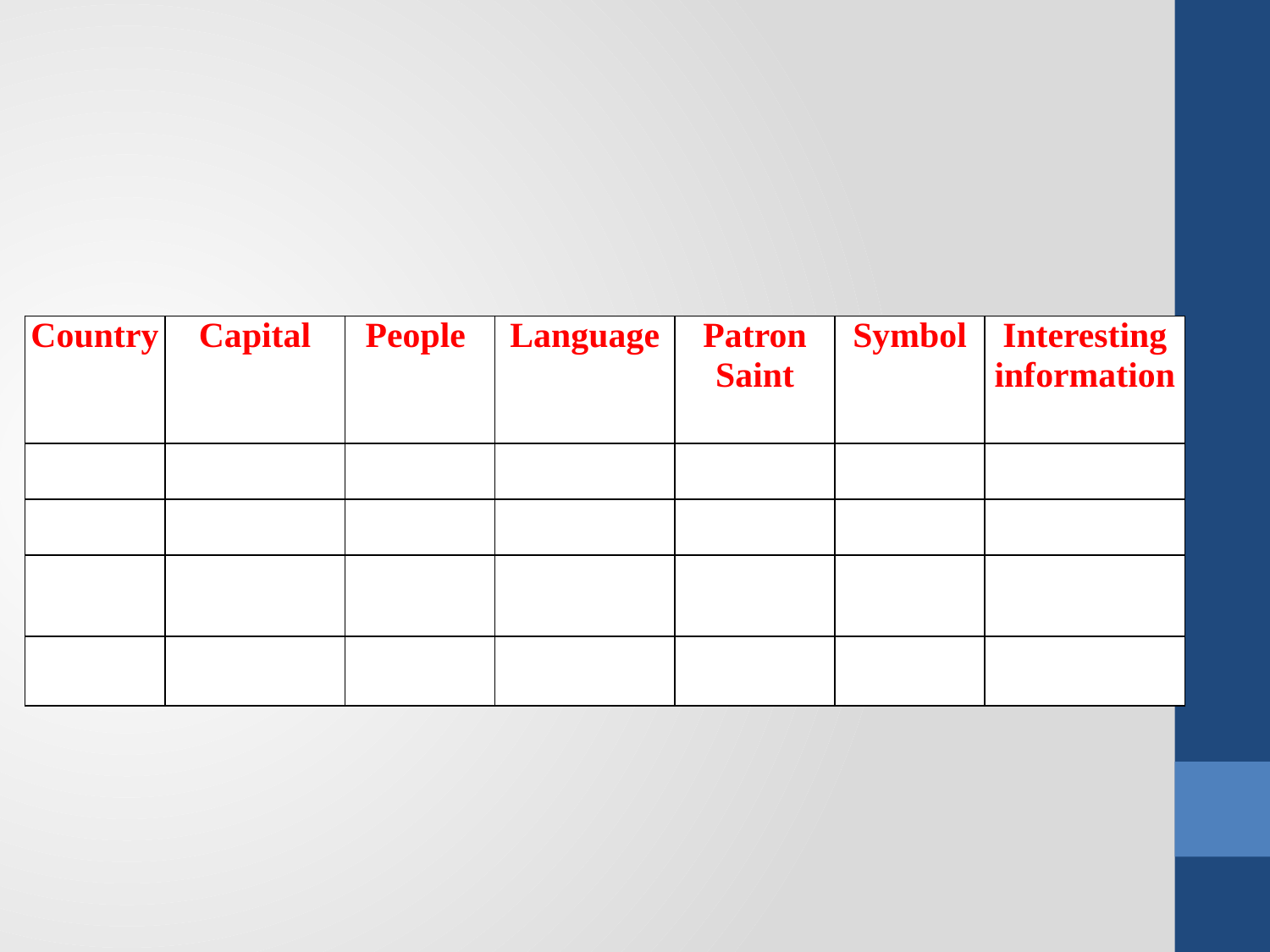

| Country | Capital | People | Language | Patron Saint | Symbol | Interesting information |
| --- | --- | --- | --- | --- | --- | --- |
|  |  |  |  |  |  |  |
|  |  |  |  |  |  |  |
|  |  |  |  |  |  |  |
|  |  |  |  |  |  |  |

#